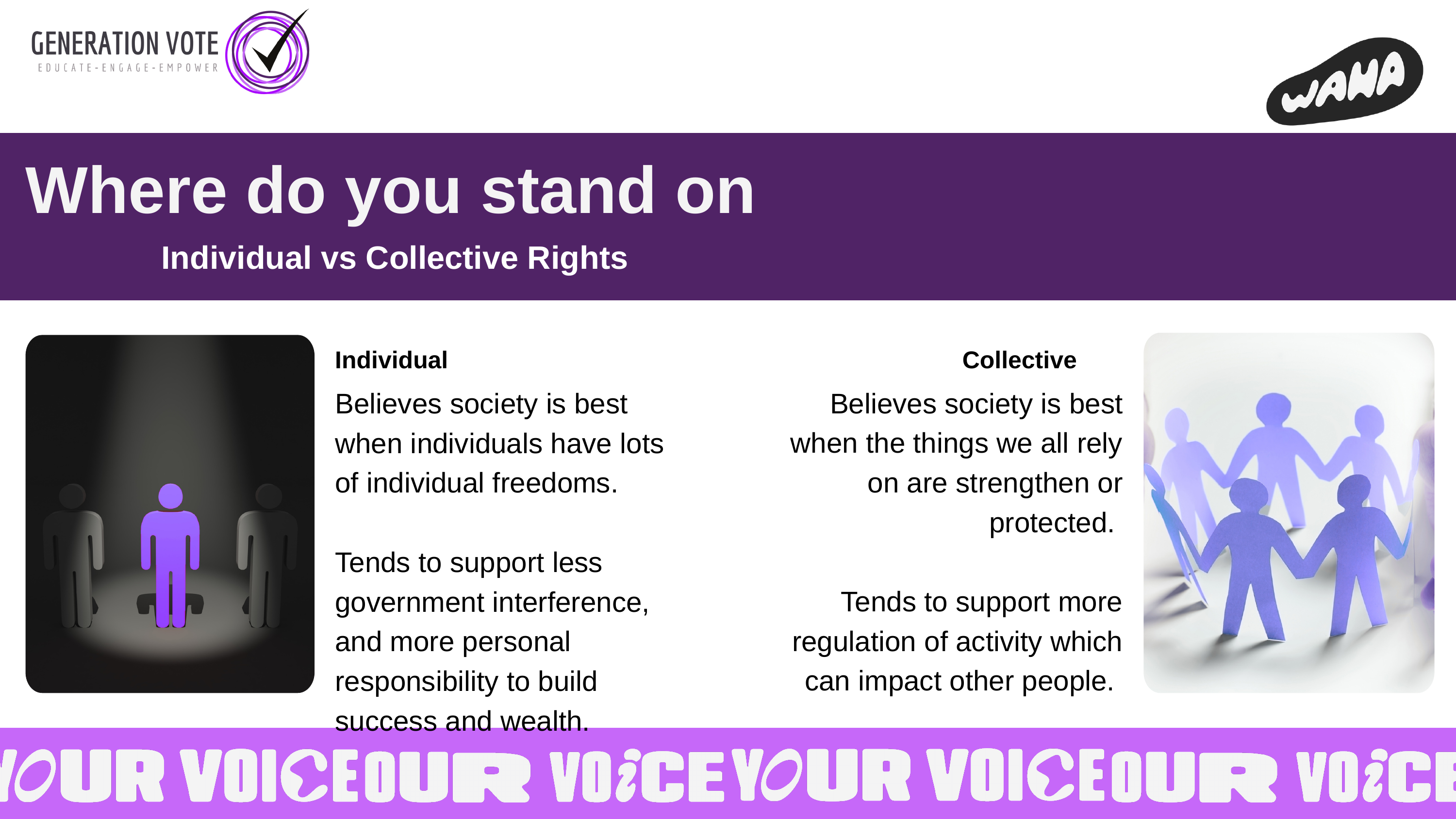

Where do you stand on
Individual vs Collective Rights

Individual
Collective

Believes society is best when individuals have lots of individual freedoms.

Tends to support less government interference, and more personal responsibility to build success and wealth.
Believes society is best when the things we all rely on are strengthen or protected.

Tends to support more regulation of activity which can impact other people.